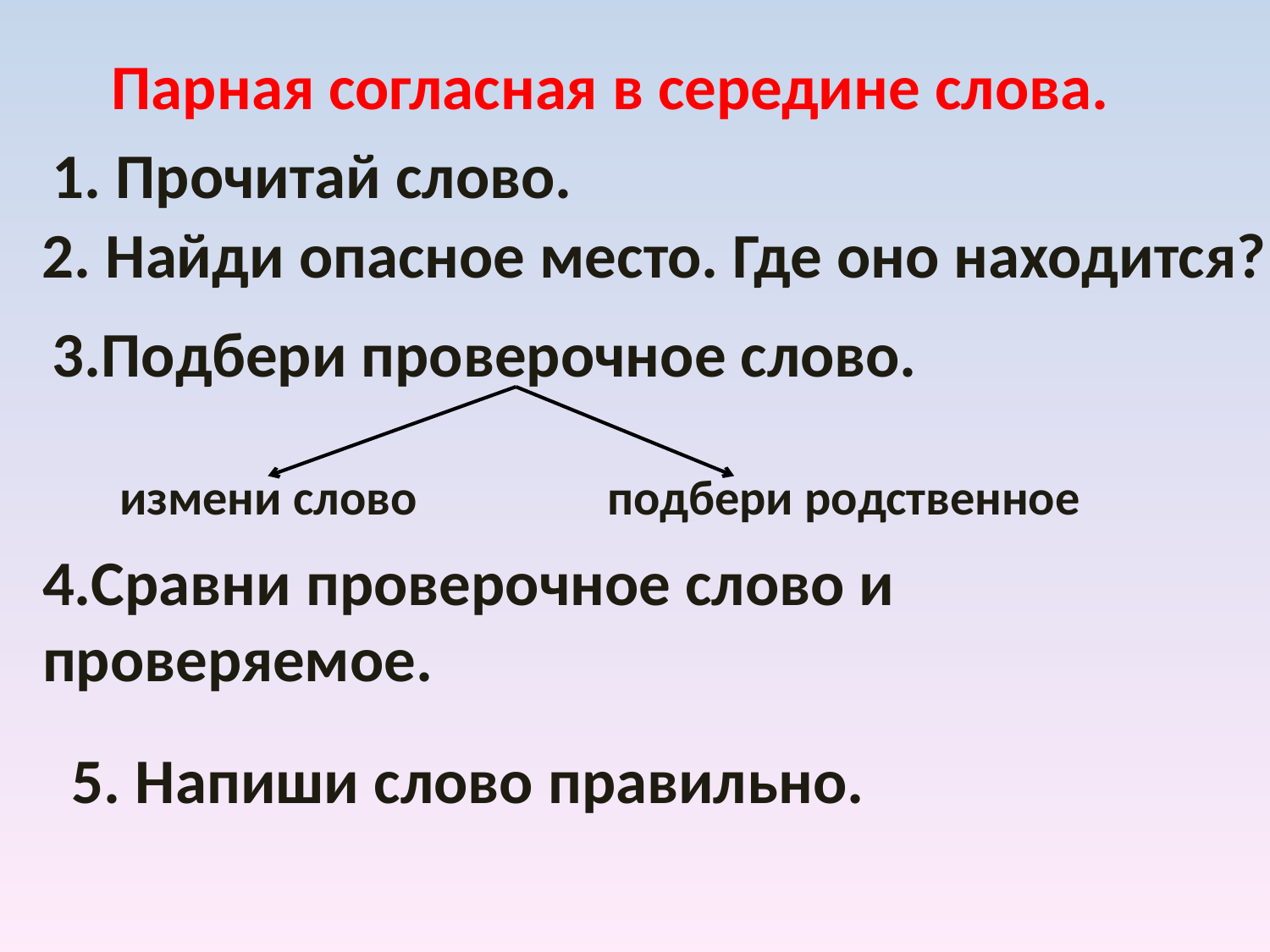

Парная согласная в середине слова.
1. Прочитай слово.
2. Найди опасное место. Где оно находится?
3.Подбери проверочное слово.

      измени слово                 подбери родственное

4.Сравни проверочное слово и проверяемое.
5. Напиши слово правильно.